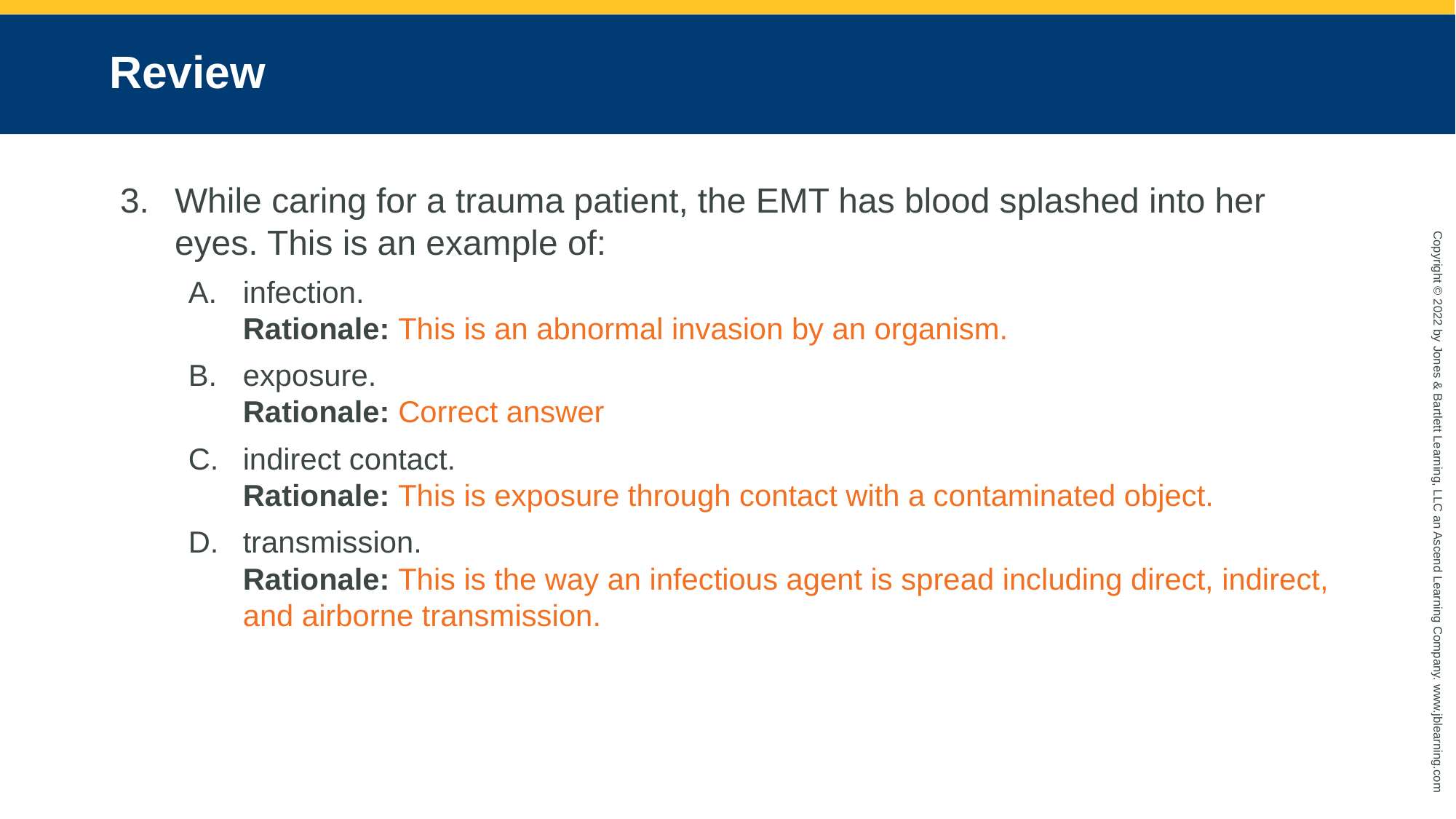

# Review
While caring for a trauma patient, the EMT has blood splashed into her eyes. This is an example of:
infection.
Rationale: This is an abnormal invasion by an organism.
exposure.
Rationale: Correct answer
indirect contact.
Rationale: This is exposure through contact with a contaminated object.
transmission.
Rationale: This is the way an infectious agent is spread including direct, indirect, and airborne transmission.